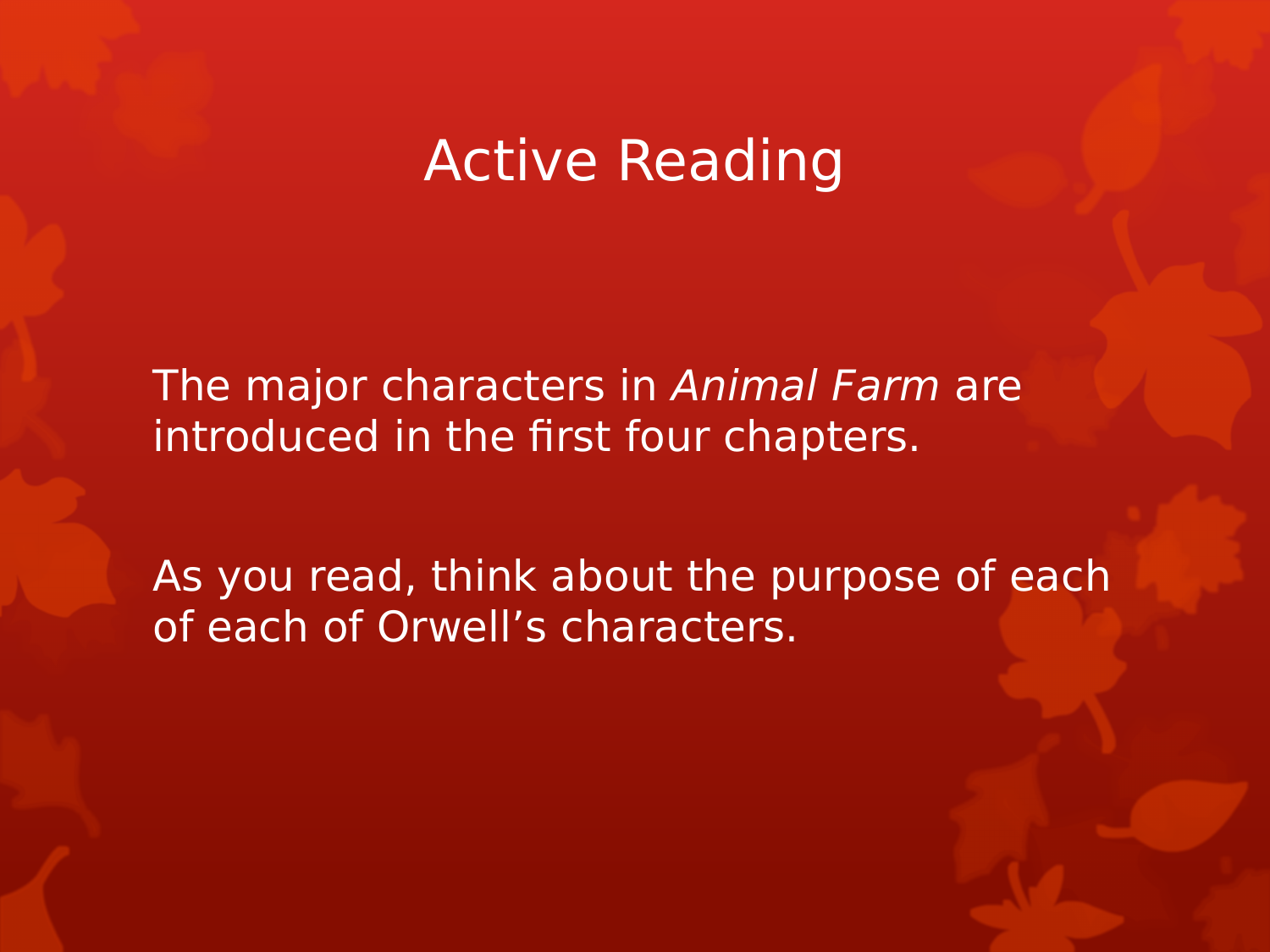

# Active Reading
The major characters in Animal Farm are introduced in the first four chapters.

As you read, think about the purpose of each of each of Orwell’s characters.